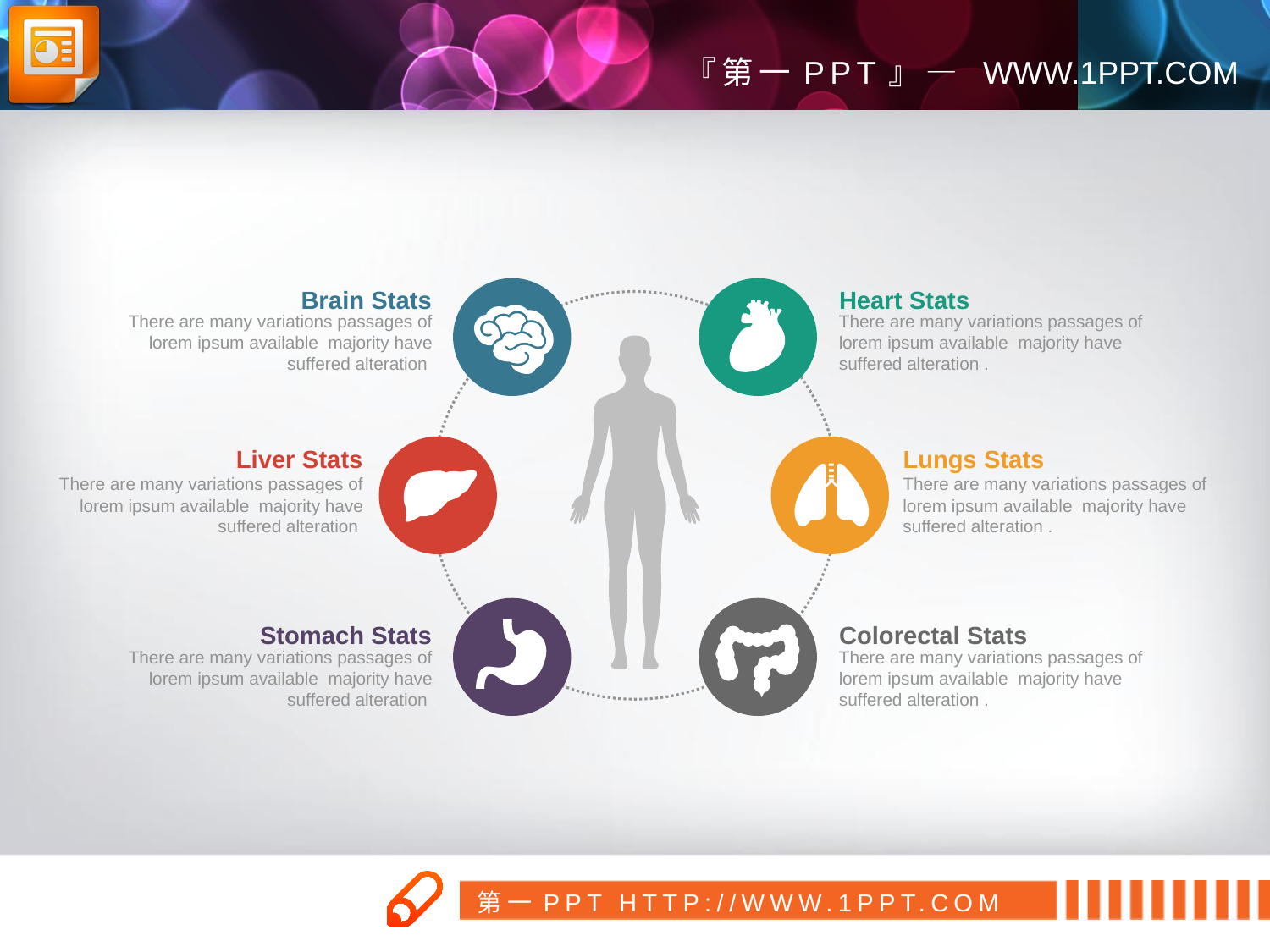

Brain Stats
There are many variations passages of lorem ipsum available  majority have suffered alteration
Heart Stats
There are many variations passages of lorem ipsum available  majority have suffered alteration .

Liver Stats
There are many variations passages of lorem ipsum available  majority have suffered alteration
Lungs Stats
There are many variations passages of lorem ipsum available  majority have suffered alteration .

Stomach Stats
There are many variations passages of lorem ipsum available  majority have suffered alteration
Colorectal Stats
There are many variations passages of lorem ipsum available  majority have suffered alteration .